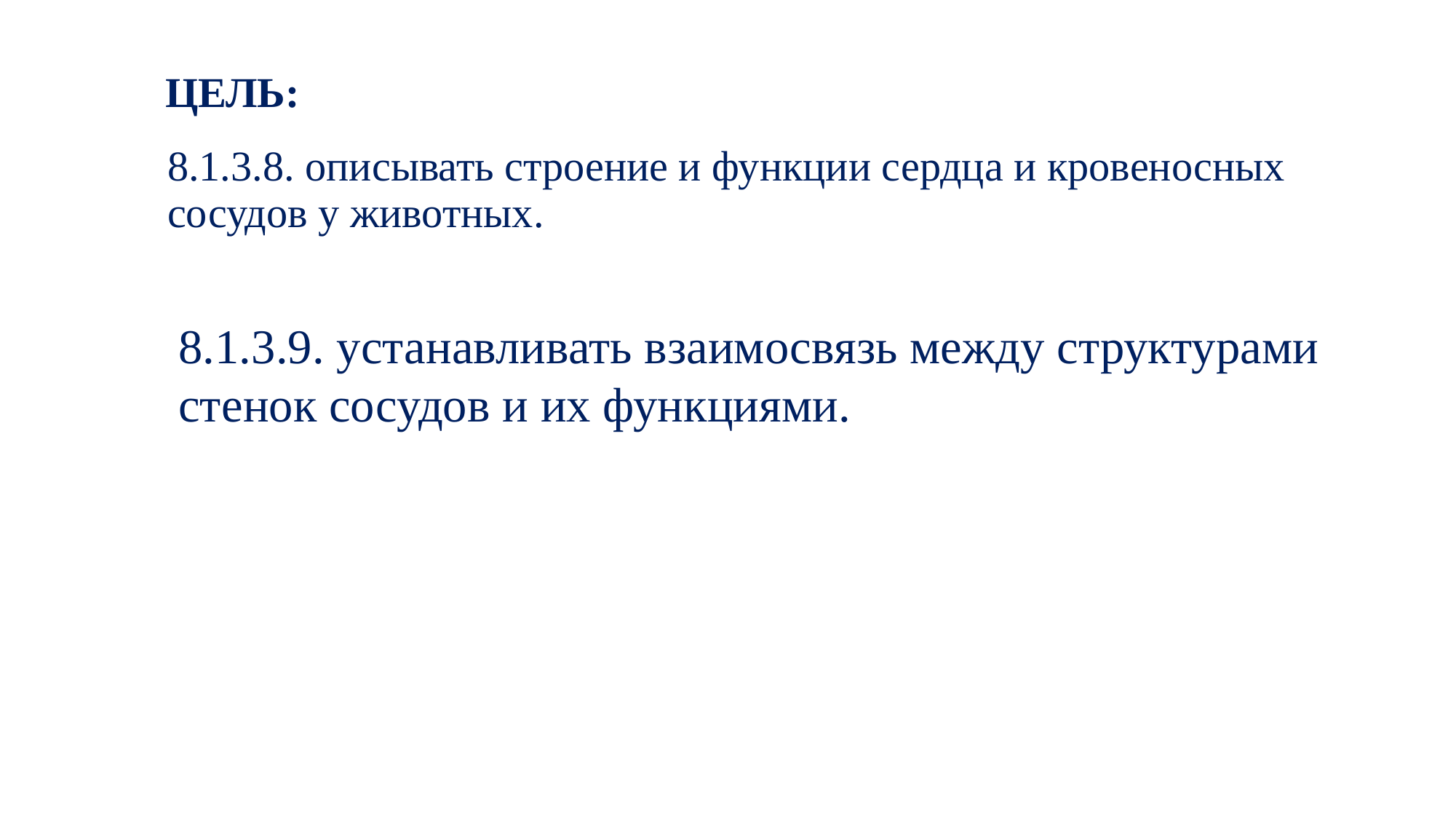

ЦЕЛЬ:
| 8.1.3.8. описывать строение и функции сердца и кровеносных сосудов у животных. |
| --- |
8.1.3.9. устанавливать взаимосвязь между структурами стенок сосудов и их функциями.